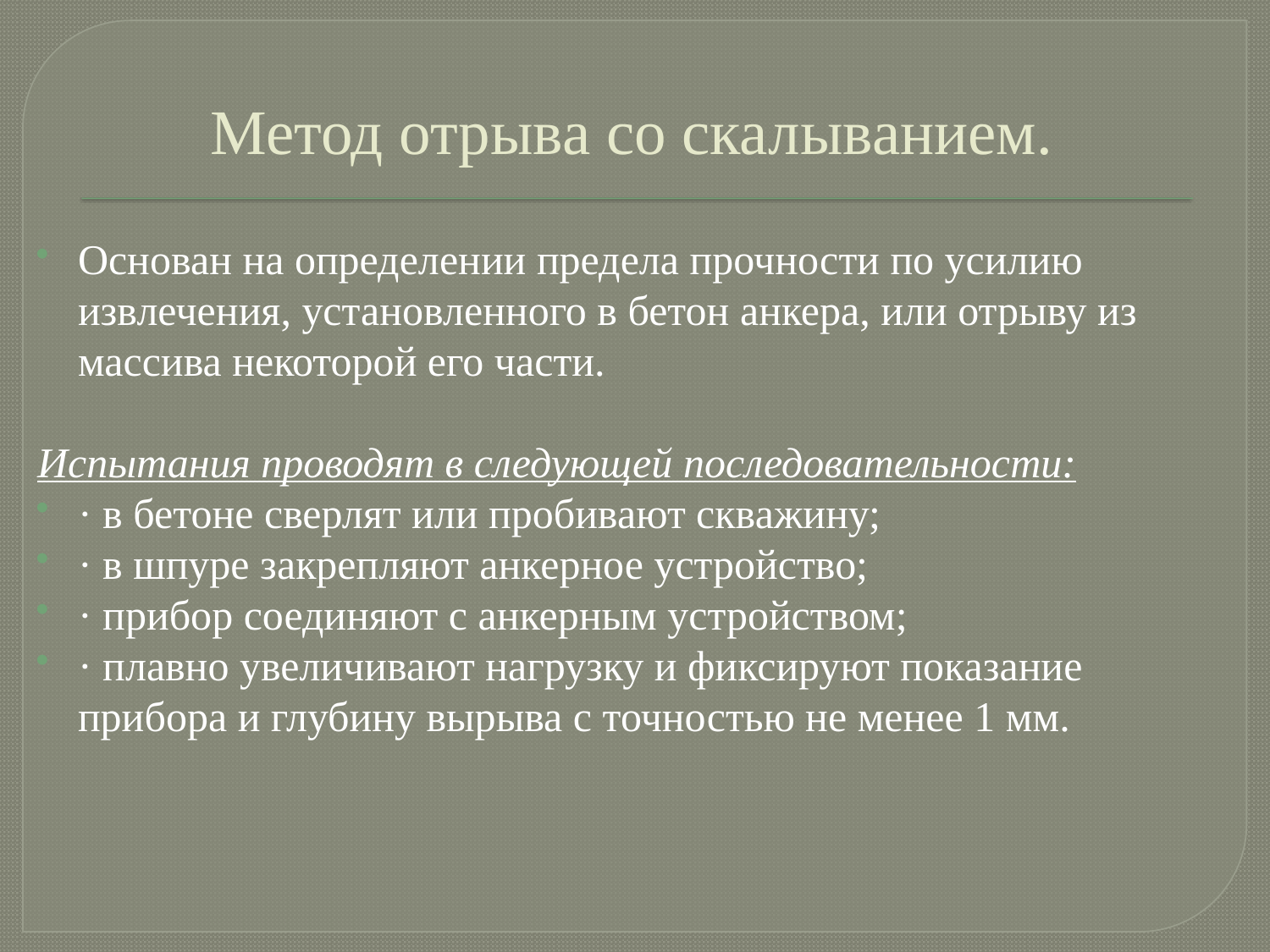

# Метод отрыва со скалыванием.
Основан на определении предела прочности по усилию извлечения, установленного в бетон анкера, или отрыву из массива некоторой его части.

Испытания проводят в следующей последовательности:
· в бетоне сверлят или пробивают скважину;
· в шпуре закрепляют анкерное устройство;
· прибор соединяют с анкерным устройством;
· плавно увеличивают нагрузку и фиксируют показание прибора и глубину вырыва с точностью не менее 1 мм.